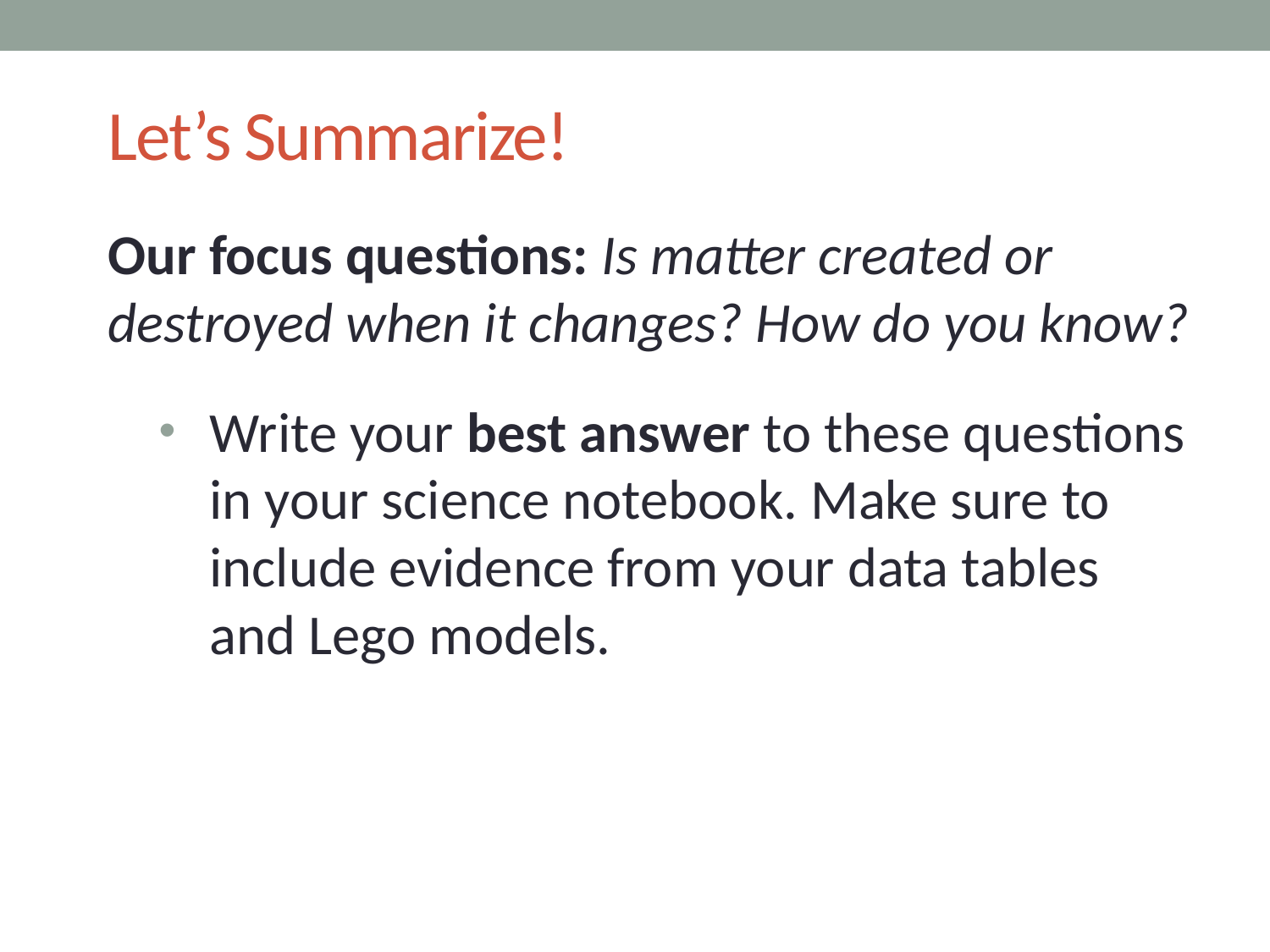

# Let’s Summarize!
Our focus questions: Is matter created or destroyed when it changes? How do you know?
Write your best answer to these questions in your science notebook. Make sure to include evidence from your data tables and Lego models.